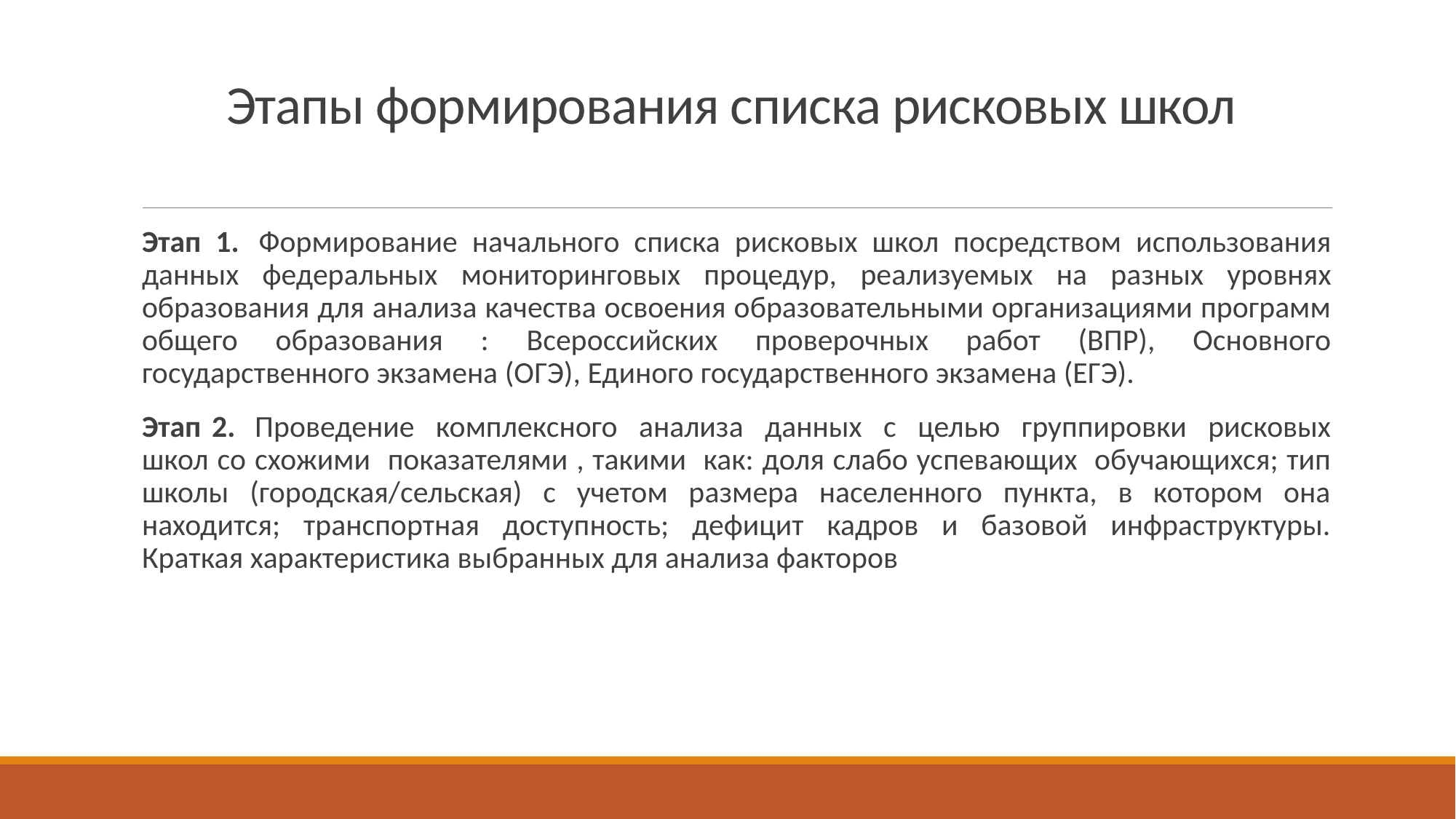

# Этапы формирования списка рисковых школ
Этап 1.	Формирование начального списка рисковых школ посредством использования данных федеральных мониторинговых процедур, реализуемых на разных уровнях образования для анализа качества освоения образовательными организациями программ общего образования : Всероссийских проверочных работ (ВПР), Основного государственного экзамена (ОГЭ), Единого государственного экзамена (ЕГЭ).
Этап 2.	Проведение  комплексного  анализа  данных  с  целью  группировки  рисковых школ со схожими  показателями , такими  как: доля слабо успевающих  обучающихся; тип школы   (городская/сельская)   с   учетом   размера   населенного   пункта,   в   котором   она находится;   транспортная   доступность;   дефицит   кадров   и   базовой   инфраструктуры. Краткая характеристика выбранных для анализа факторов